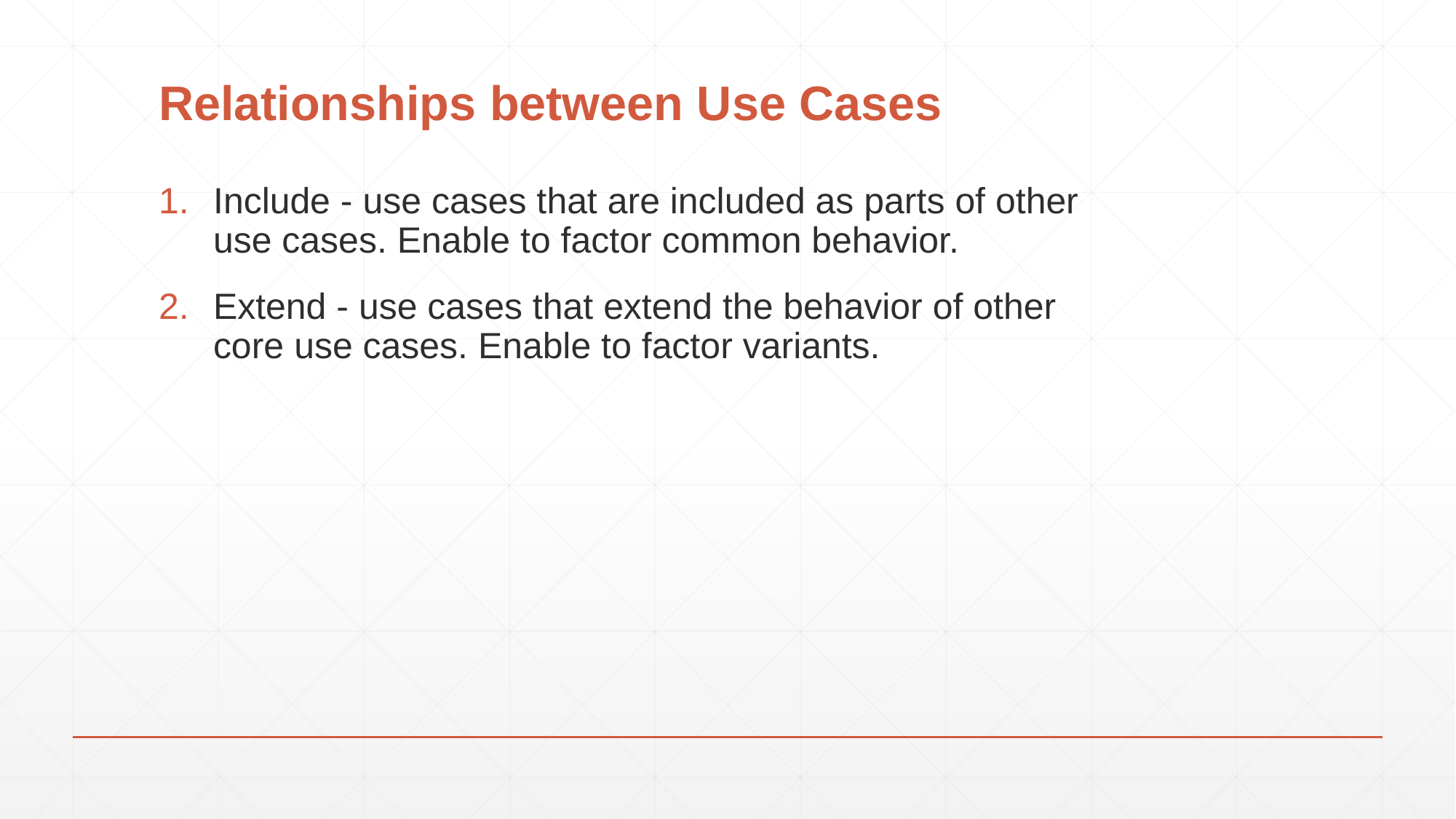

# Relationships between Use Cases
Include - use cases that are included as parts of other use cases. Enable to factor common behavior.
Extend - use cases that extend the behavior of other core use cases. Enable to factor variants.